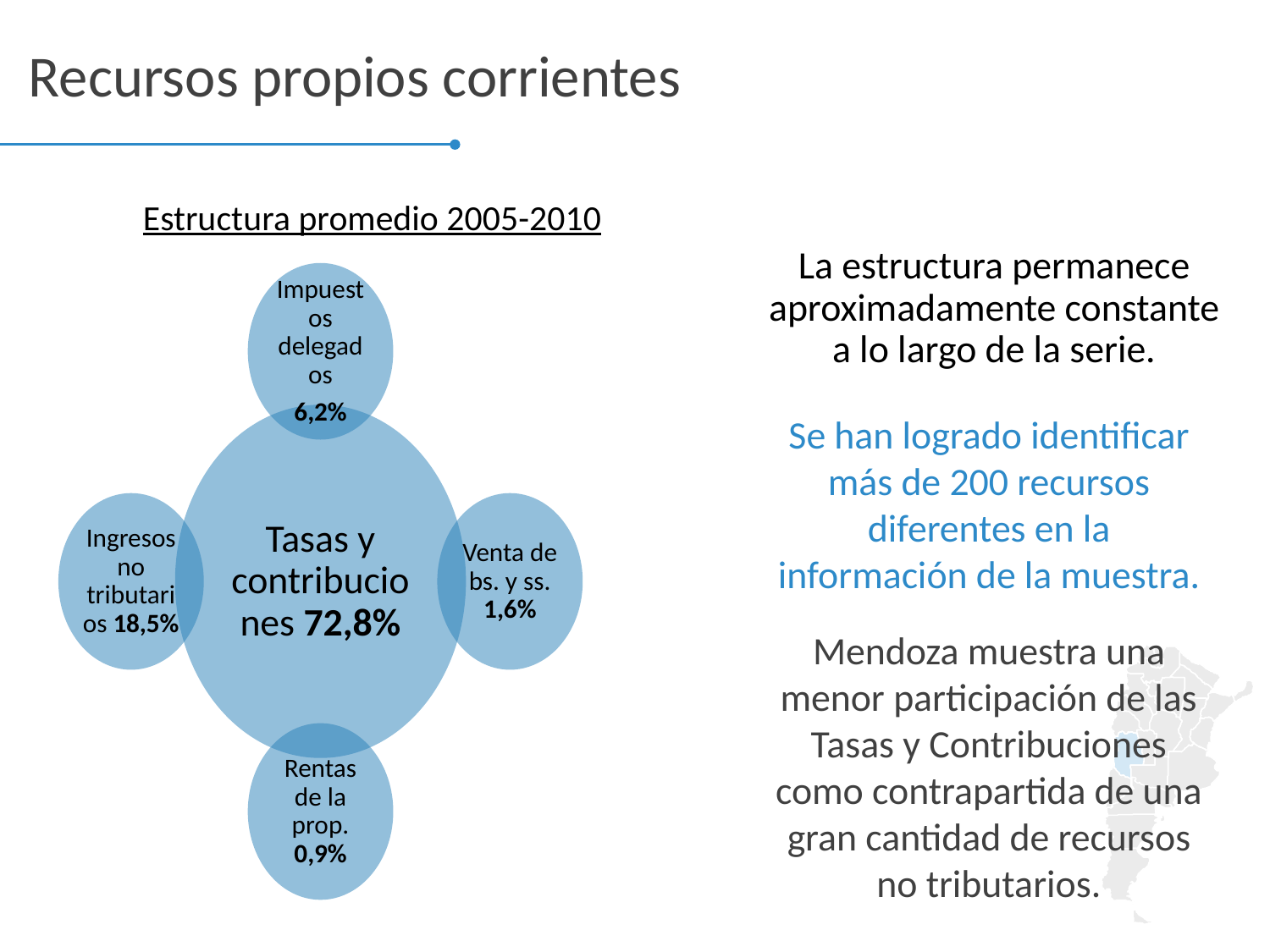

Recursos propios corrientes
Estructura promedio 2005-2010
Tasas y contribuciones 72,8%
Impuestos delegados
6,2%
Venta de bs. y ss. 1,6%
Rentas de la prop. 0,9%
Ingresos no tributarios 18,5%
La estructura permanece aproximadamente constante a lo largo de la serie.
Se han logrado identificar más de 200 recursos diferentes en la información de la muestra.
Mendoza muestra una menor participación de las Tasas y Contribuciones como contrapartida de una gran cantidad de recursos no tributarios.